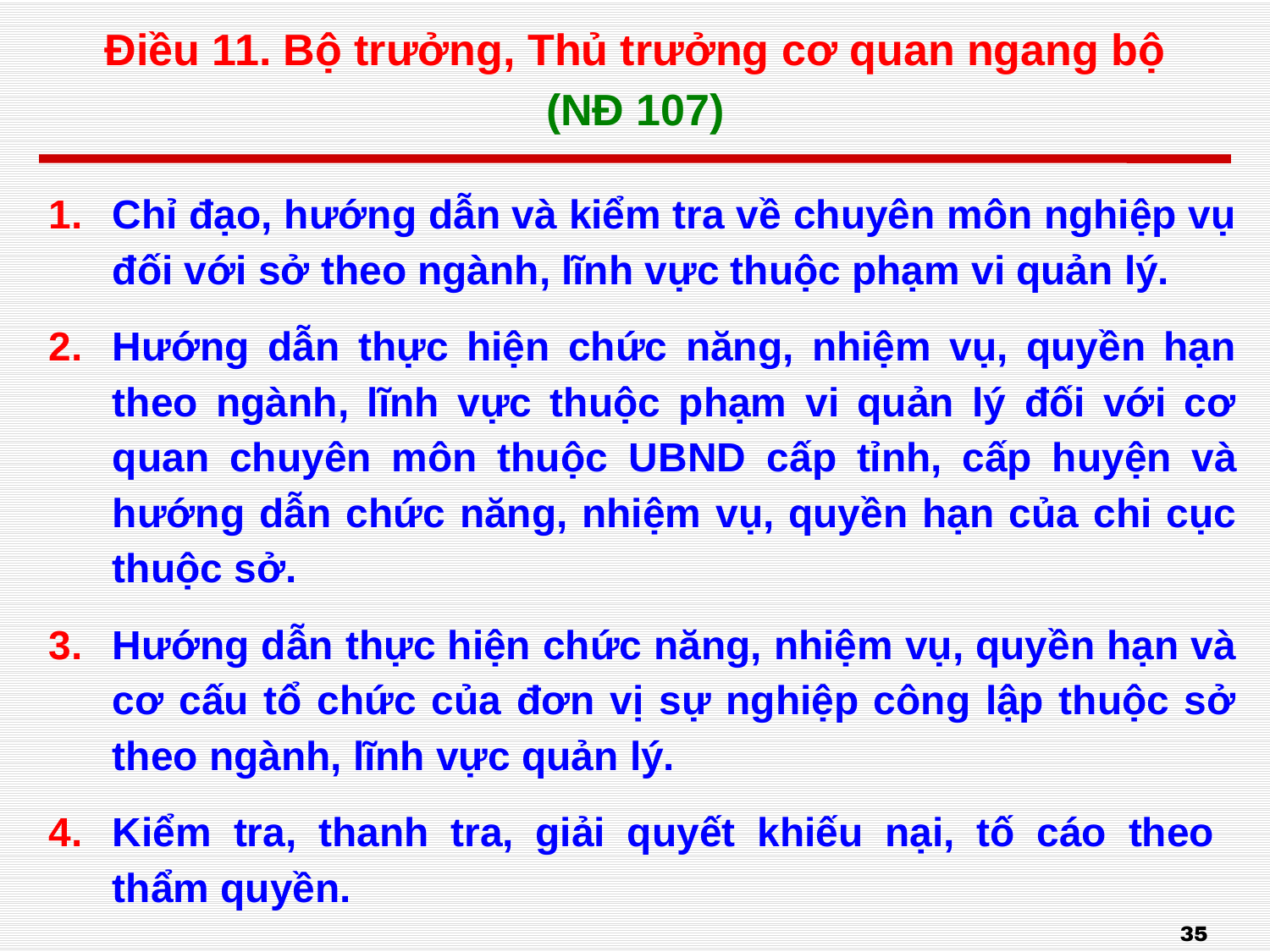

# Điều 11. Bộ trưởng, Thủ trưởng cơ quan ngang bộ (NĐ 107)
Chỉ đạo, hướng dẫn và kiểm tra về chuyên môn nghiệp vụ đối với sở theo ngành, lĩnh vực thuộc phạm vi quản lý.
Hướng dẫn thực hiện chức năng, nhiệm vụ, quyền hạn theo ngành, lĩnh vực thuộc phạm vi quản lý đối với cơ quan chuyên môn thuộc UBND cấp tỉnh, cấp huyện và hướng dẫn chức năng, nhiệm vụ, quyền hạn của chi cục thuộc sở.
Hướng dẫn thực hiện chức năng, nhiệm vụ, quyền hạn và cơ cấu tổ chức của đơn vị sự nghiệp công lập thuộc sở theo ngành, lĩnh vực quản lý.
Kiểm tra, thanh tra, giải quyết khiếu nại, tố cáo theo
thẩm quyền.